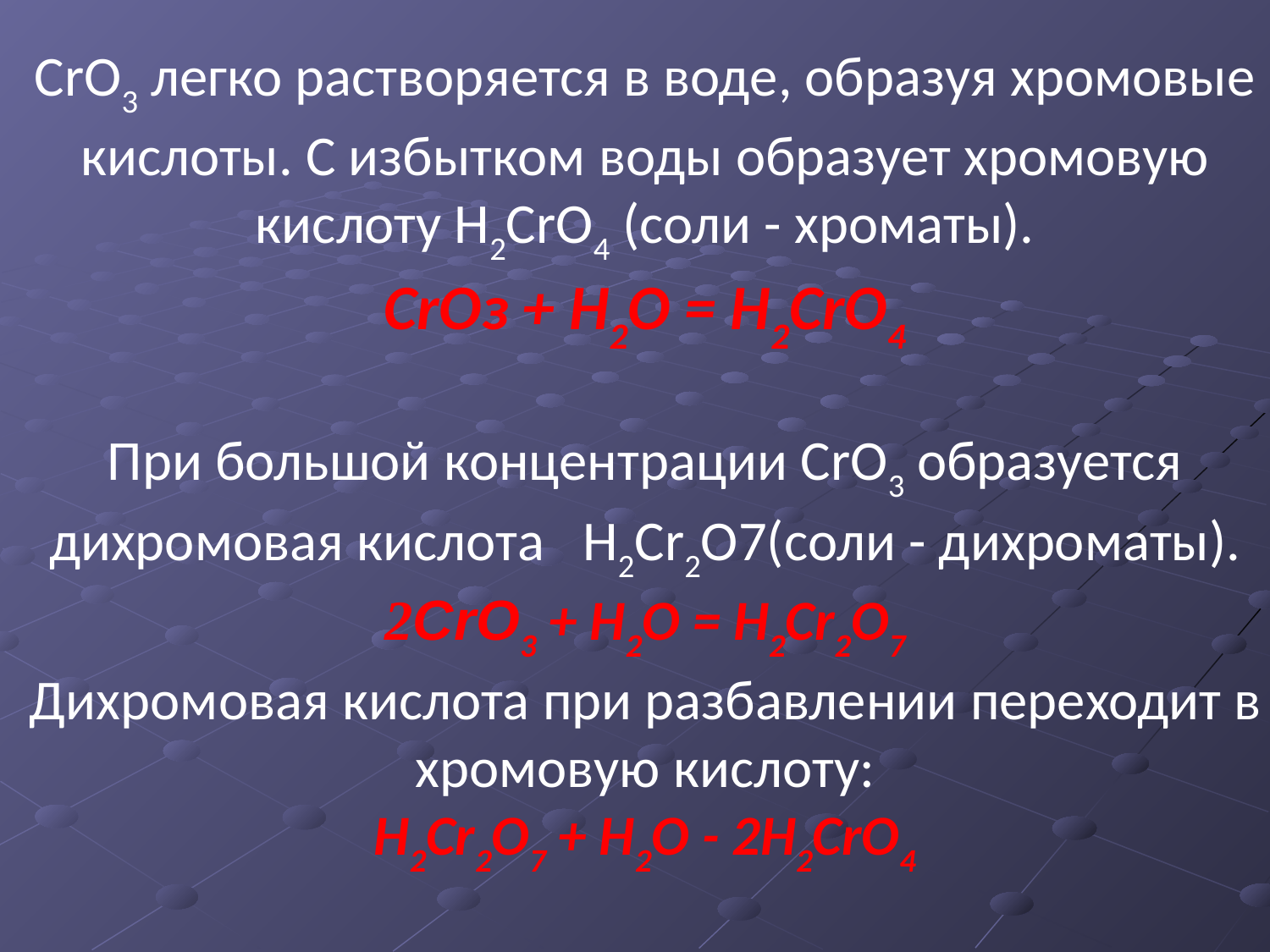

СrО3 легко растворяется в воде, образуя хромовые кислоты. С избытком воды образует хромовую кислоту Н2CrO4 (соли - хроматы).
СrОз + Н2О = Н2СrО4

При большой концентрации СrО3 образуется дихромовая кислота   Н2Сr2О7(соли - дихроматы).
2СrО3 + Н2О = Н2Сr2О7
Дихромовая кислота при разбавлении переходит в хромовую кислоту:
Н2Сr2О7 + Н2О - 2Н2СrО4